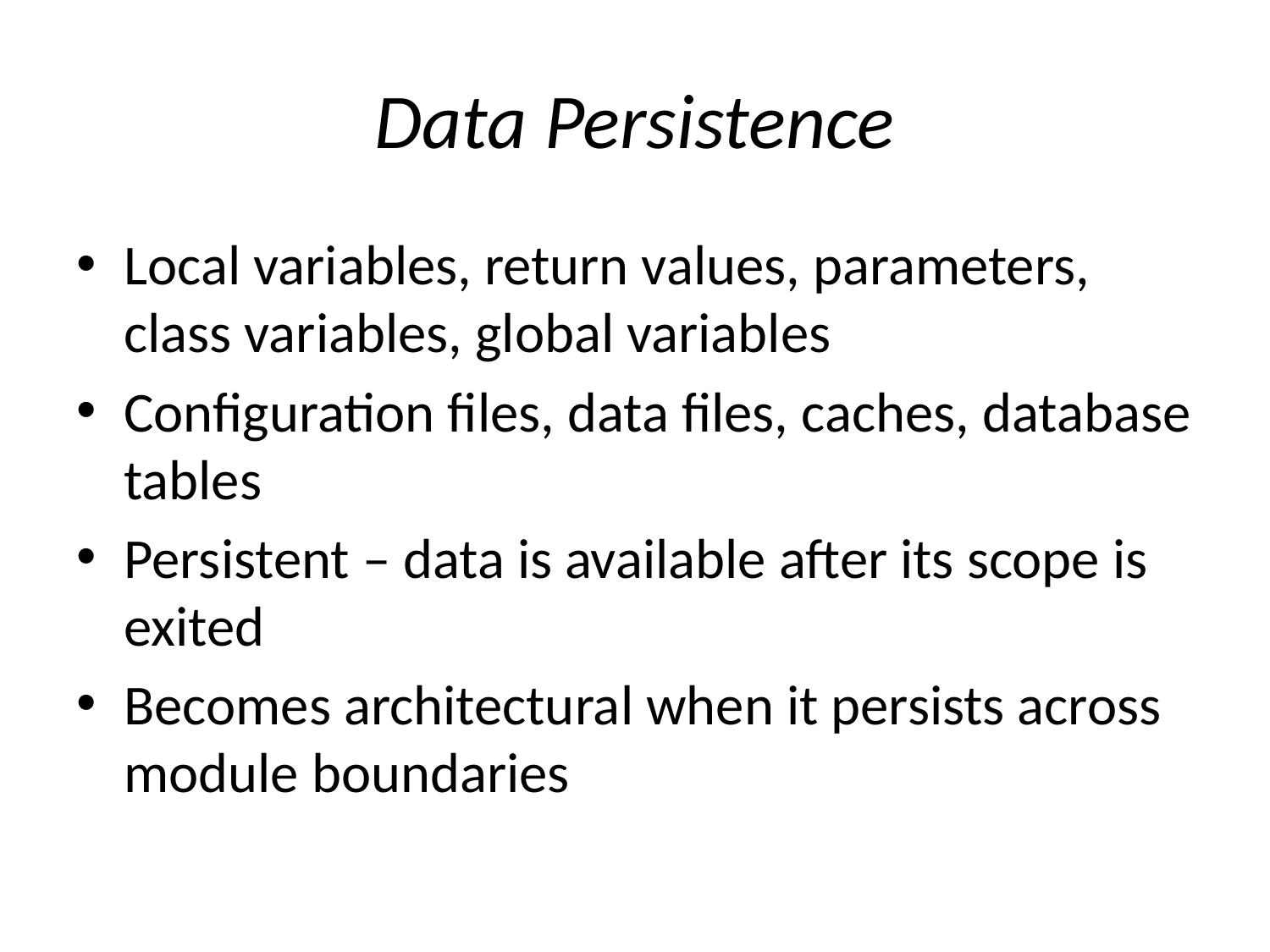

# Data Persistence
Local variables, return values, parameters, class variables, global variables
Configuration files, data files, caches, database tables
Persistent – data is available after its scope is exited
Becomes architectural when it persists across module boundaries